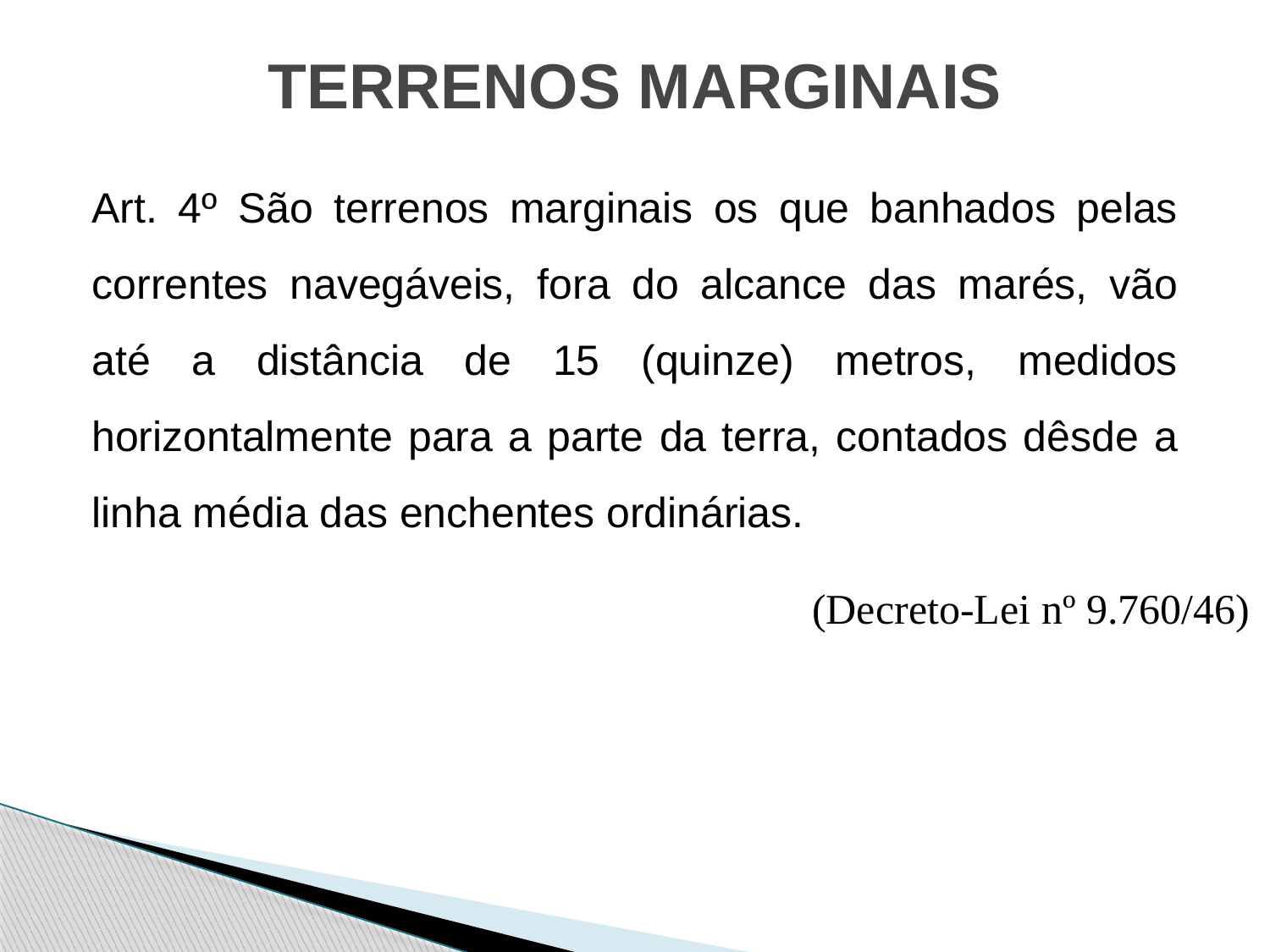

# TERRENOS MARGINAIS
Art. 4º São terrenos marginais os que banhados pelas correntes navegáveis, fora do alcance das marés, vão até a distância de 15 (quinze) metros, medidos horizontalmente para a parte da terra, contados dêsde a linha média das enchentes ordinárias.
(Decreto-Lei nº 9.760/46)